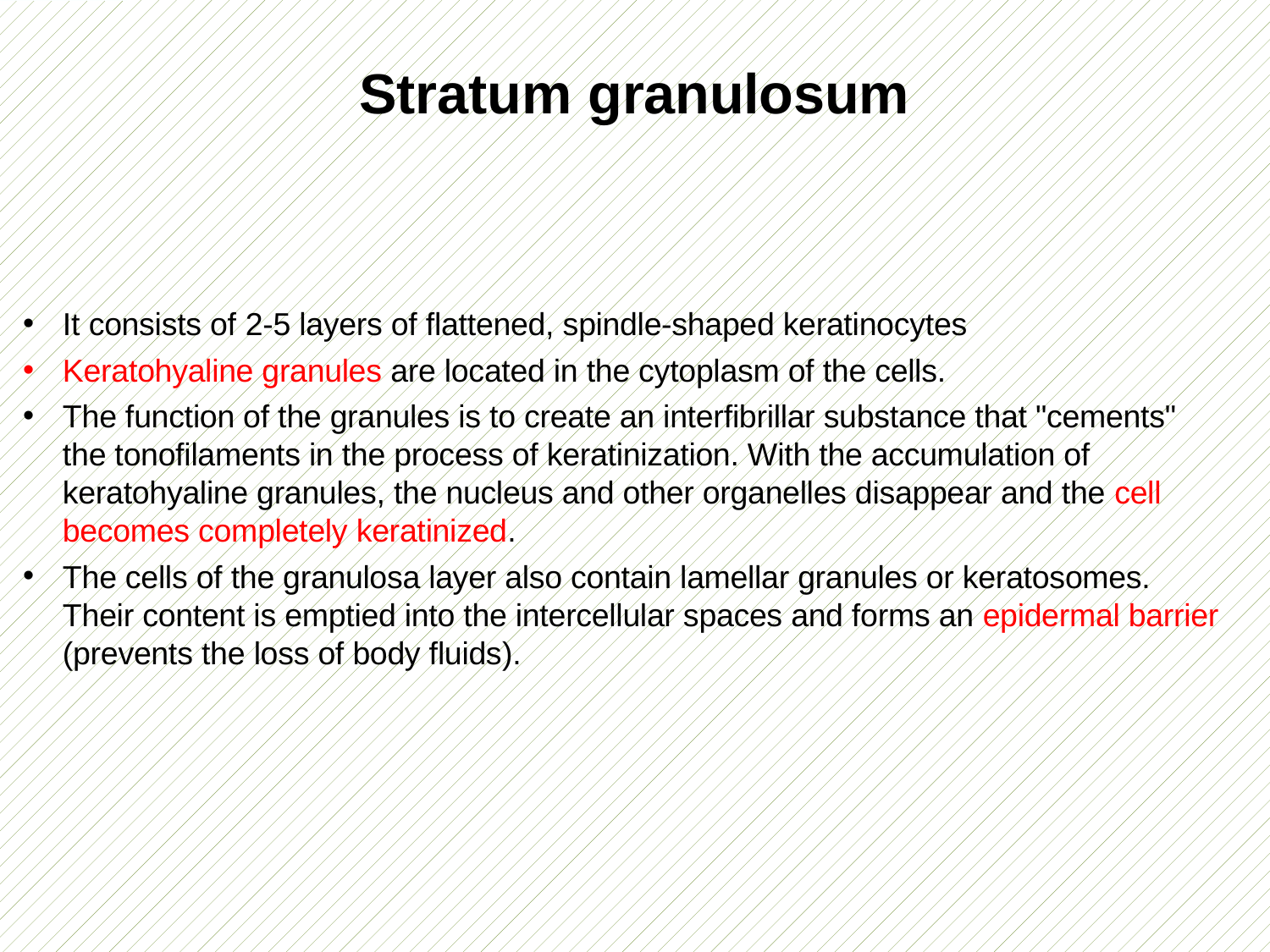

# Stratum granulosum
It consists of 2-5 layers of flattened, spindle-shaped keratinocytes
Keratohyaline granules are located in the cytoplasm of the cells.
The function of the granules is to create an interfibrillar substance that "cements" the tonofilaments in the process of keratinization. With the accumulation of keratohyaline granules, the nucleus and other organelles disappear and the cell becomes completely keratinized.
The cells of the granulosa layer also contain lamellar granules or keratosomes. Their content is emptied into the intercellular spaces and forms an epidermal barrier (prevents the loss of body fluids).